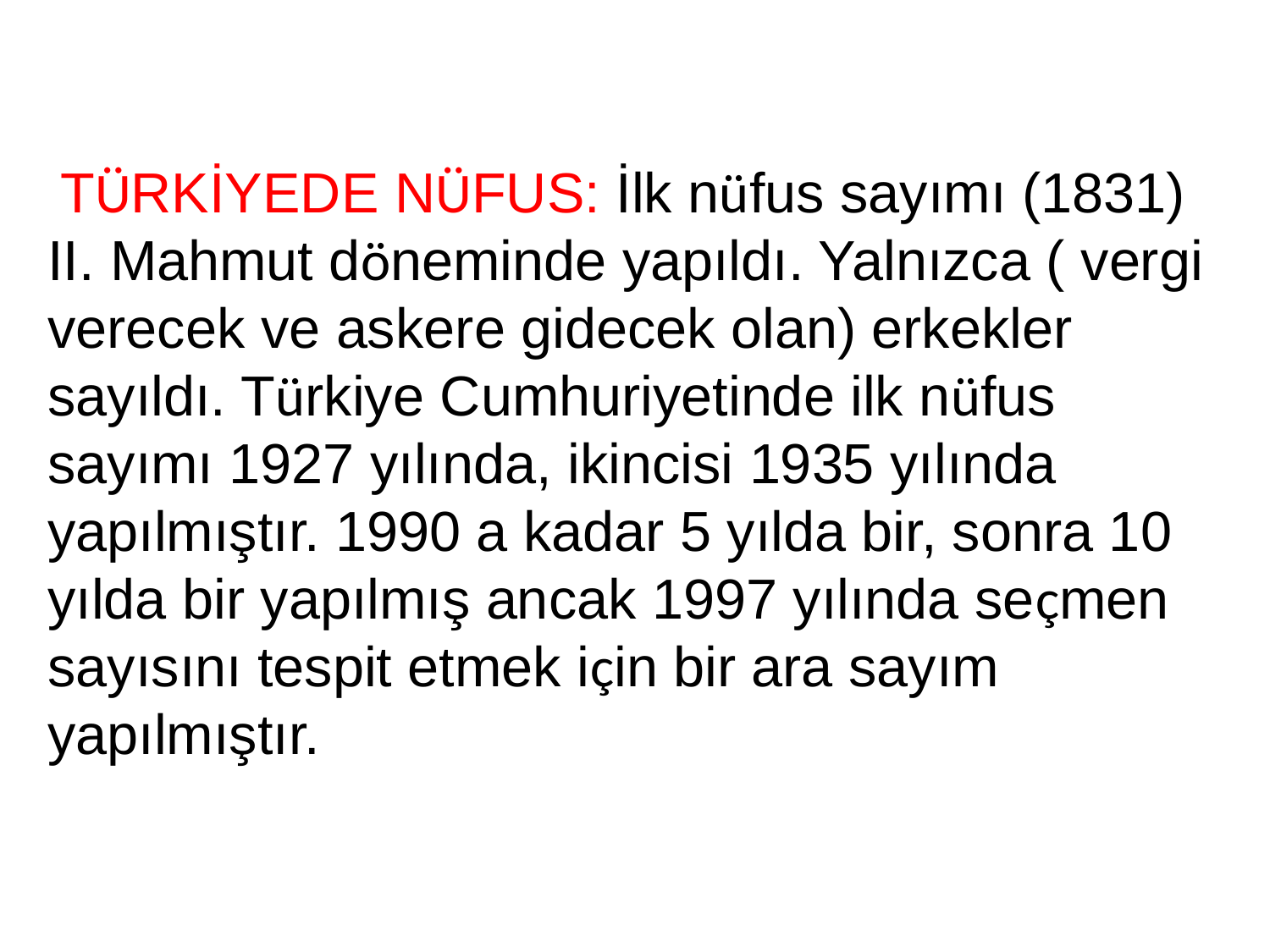

TÜRKİYEDE NÜFUS: İlk nüfus sayımı (1831) II. Mahmut döneminde yapıldı. Yalnızca ( vergi verecek ve askere gidecek olan) erkekler sayıldı. Türkiye Cumhuriyetinde ilk nüfus sayımı 1927 yılında, ikincisi 1935 yılında yapılmıştır. 1990 a kadar 5 yılda bir, sonra 10 yılda bir yapılmış ancak 1997 yılında seçmen sayısını tespit etmek için bir ara sayım yapılmıştır.